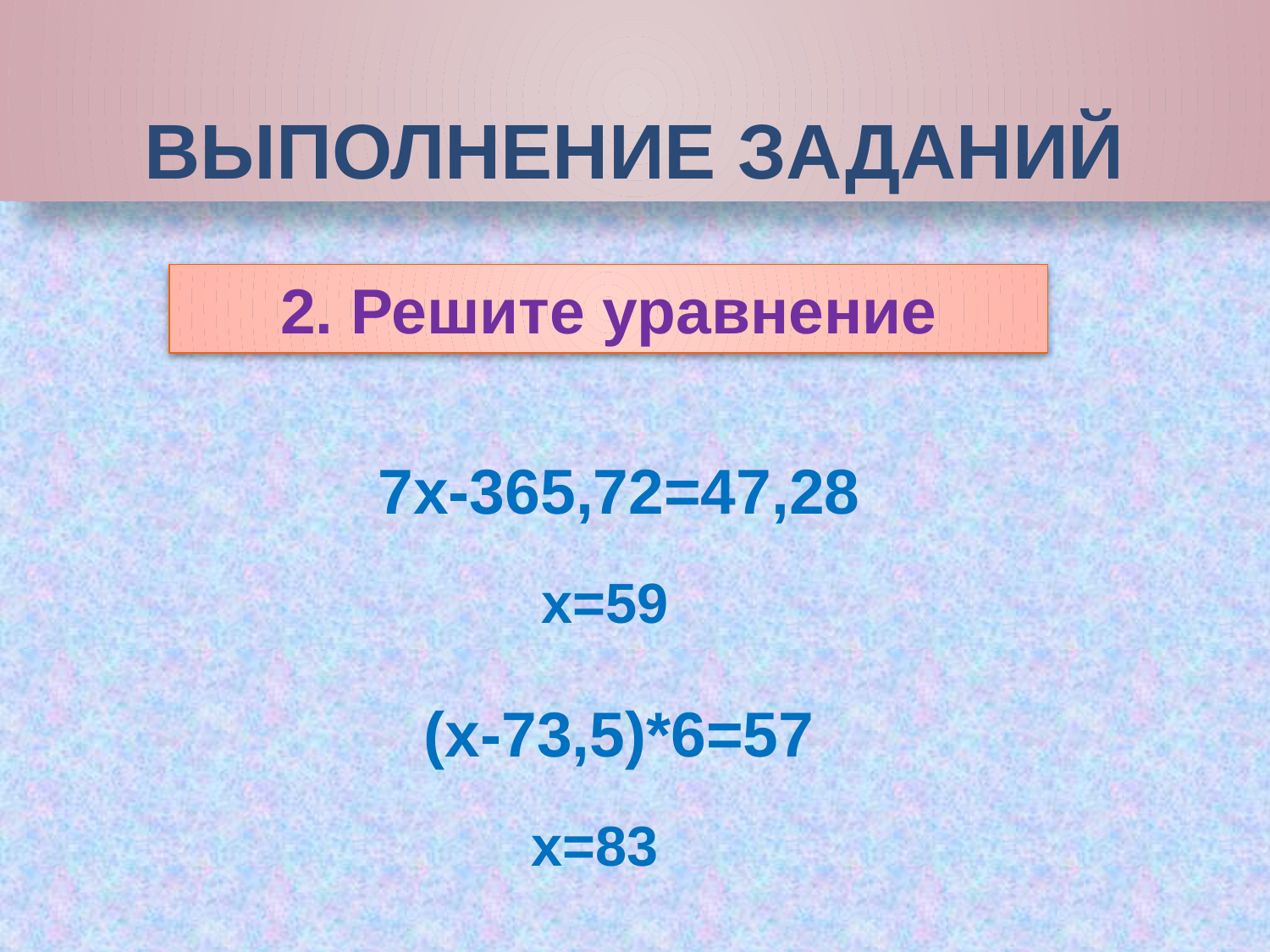

# Выполнение заданий
2. Решите уравнение
7х-365,72=47,28
х=59
(х-73,5)*6=57
х=83